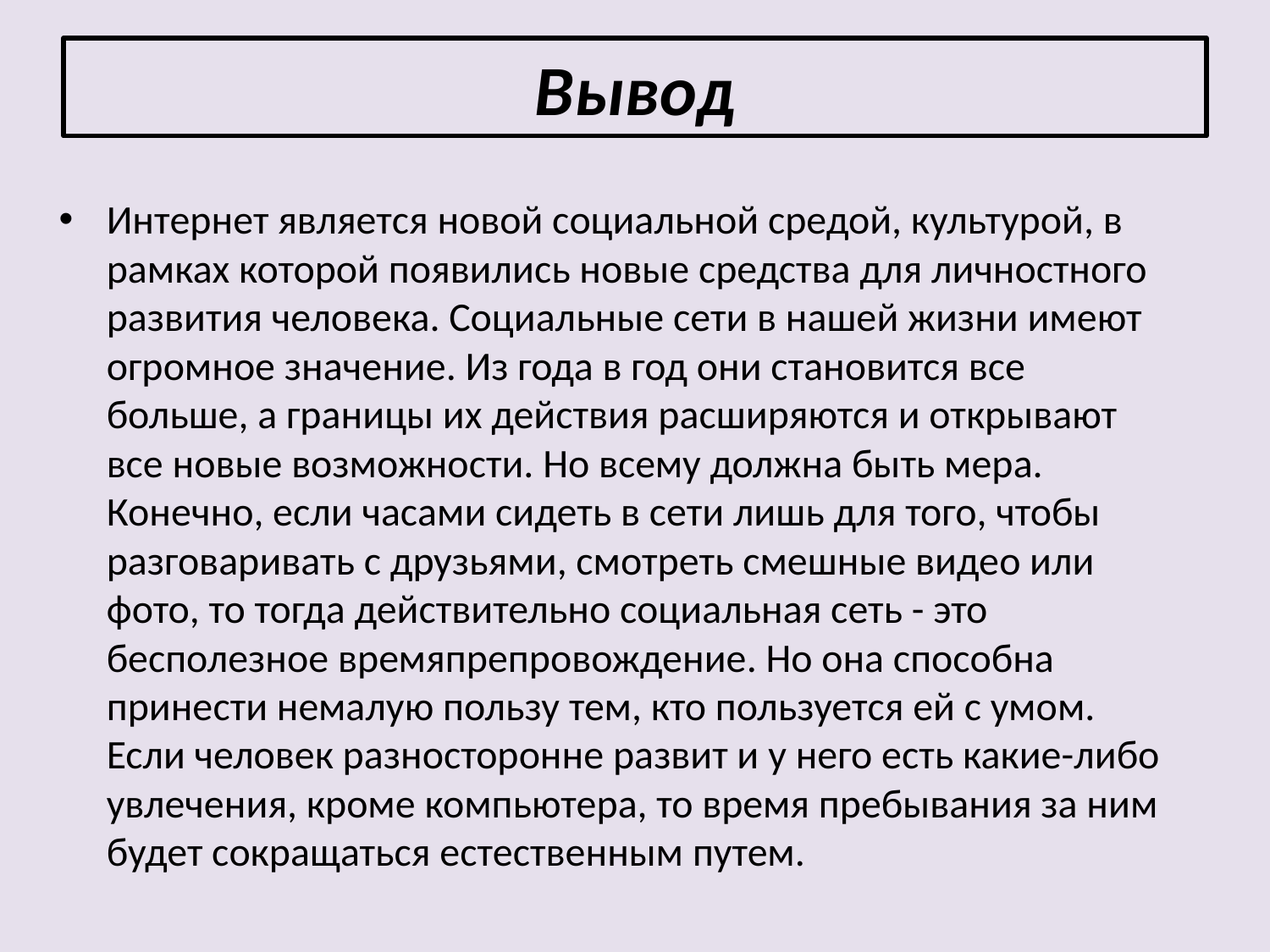

# Вывод
Интернет является новой социальной средой, культурой, в рамках которой появились новые средства для личностного развития человека. Социальные сети в нашей жизни имеют огромное значение. Из года в год они становится все больше, а границы их действия расширяются и открывают все новые возможности. Но всему должна быть мера. Конечно, если часами сидеть в сети лишь для того, чтобы разговаривать с друзьями, смотреть смешные видео или фото, то тогда действительно социальная сеть - это бесполезное времяпрепровождение. Но она способна принести немалую пользу тем, кто пользуется ей с умом. Если человек разносторонне развит и у него есть какие-либо увлечения, кроме компьютера, то время пребывания за ним будет сокращаться естественным путем.